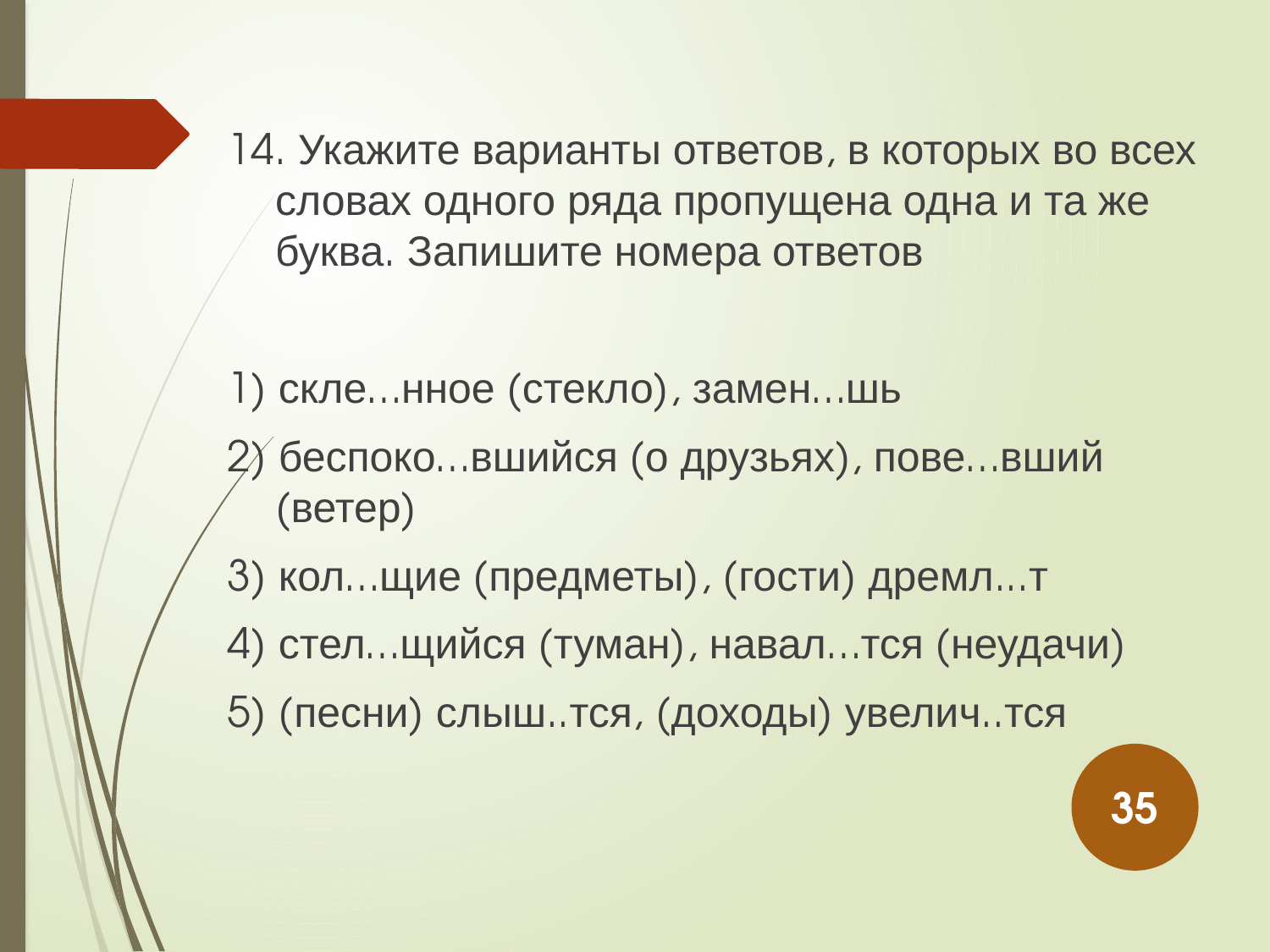

14. Укажите варианты ответов, в которых во всех словах одного ряда пропущена одна и та же буква. Запишите номера ответов

1) скле…нное (стекло), замен…шь
2) беспоко…вшийся (о друзьях), пове…вший (ветер)
3) кол…щие (предметы), (гости) дремл...т
4) стел…щийся (туман), навал…тся (неудачи)
5) (песни) слыш..тся, (доходы) увелич..тся
35